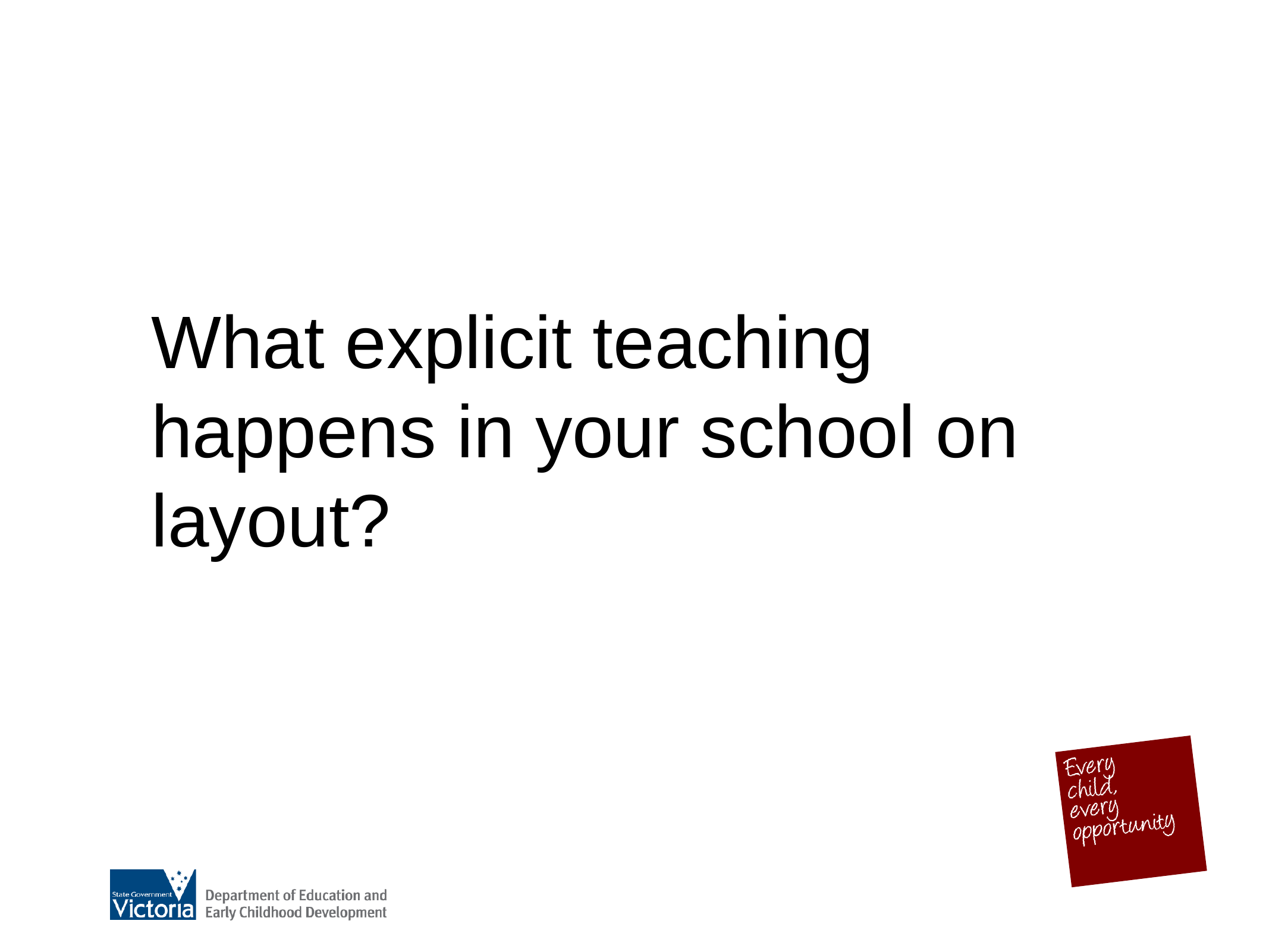

#

What explicit teaching happens in your school on layout?